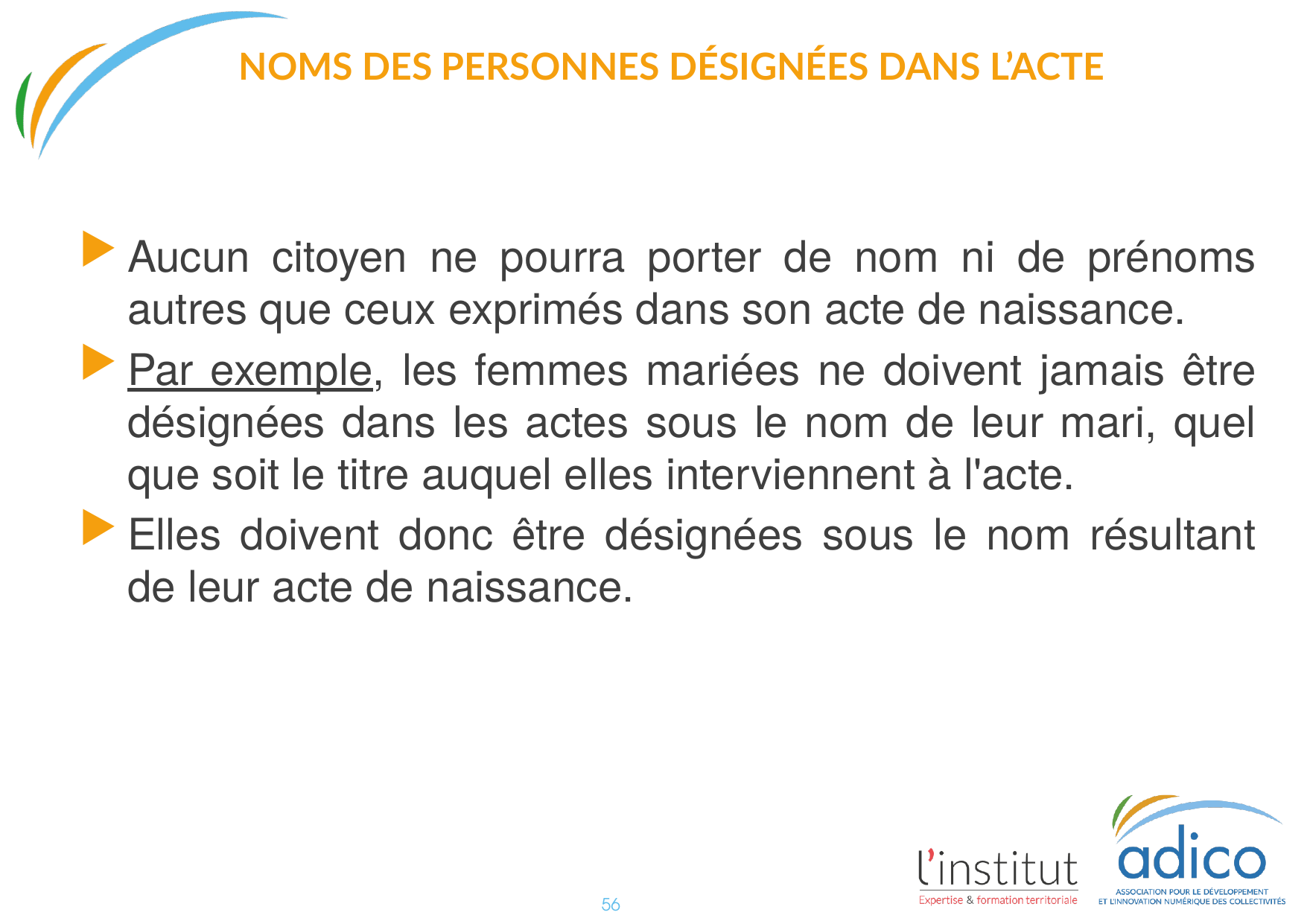

# NOMS DES PERSONNES DÉSIGNÉES DANS L’ACTE

Aucun citoyen ne pourra porter de nom ni de prénoms autres que ceux exprimés dans son acte de naissance.
Par exemple, les femmes mariées ne doivent jamais être désignées dans les actes sous le nom de leur mari, quel que soit le titre auquel elles interviennent à l'acte.
Elles doivent donc être désignées sous le nom résultant de leur acte de naissance.